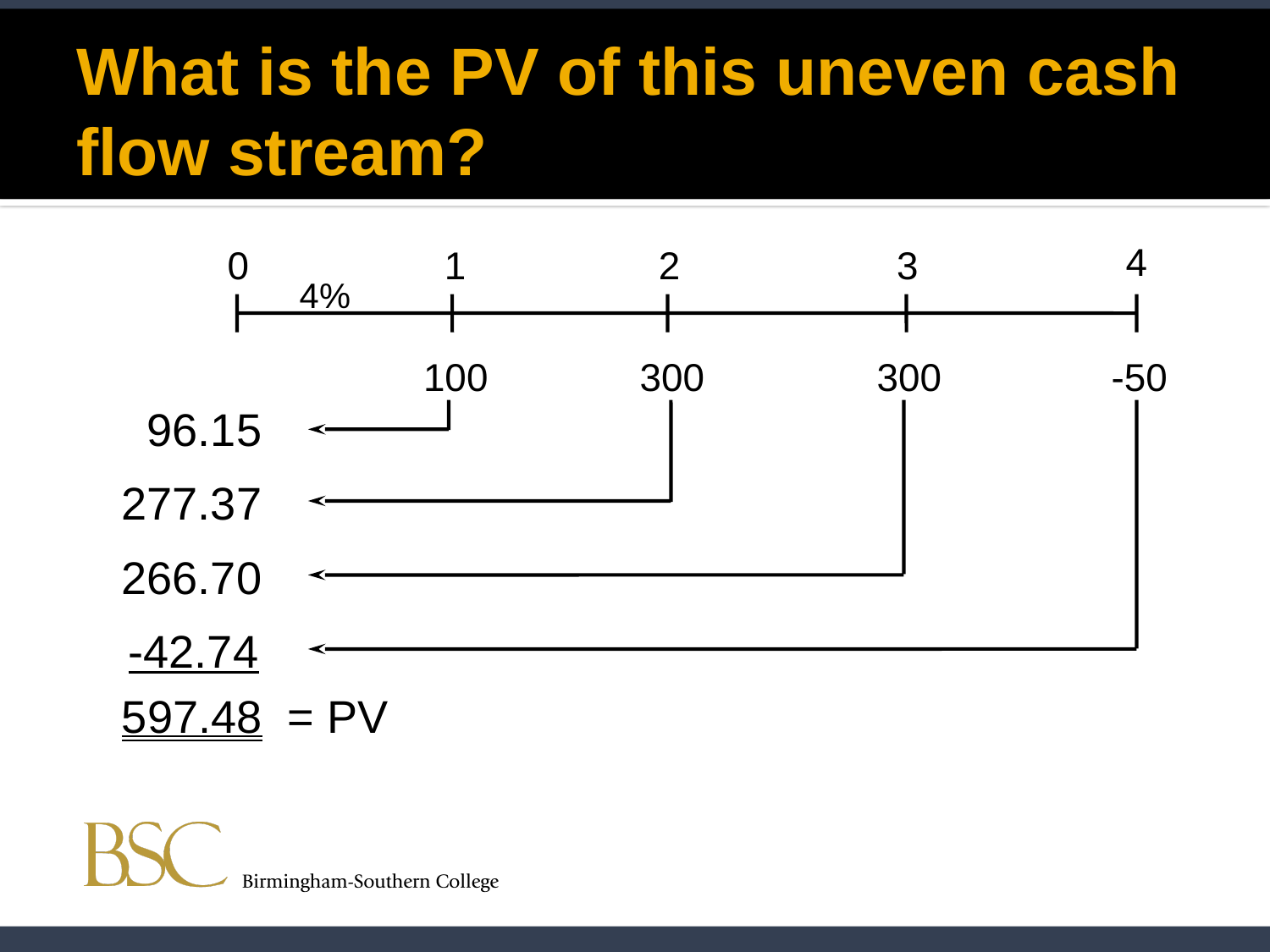

# What is the PV of this uneven cash flow stream?
4
0
1
2
3
4%

100
300
300
-50
  96.15

277.37

266.70

 -42.74

597.48  = PV